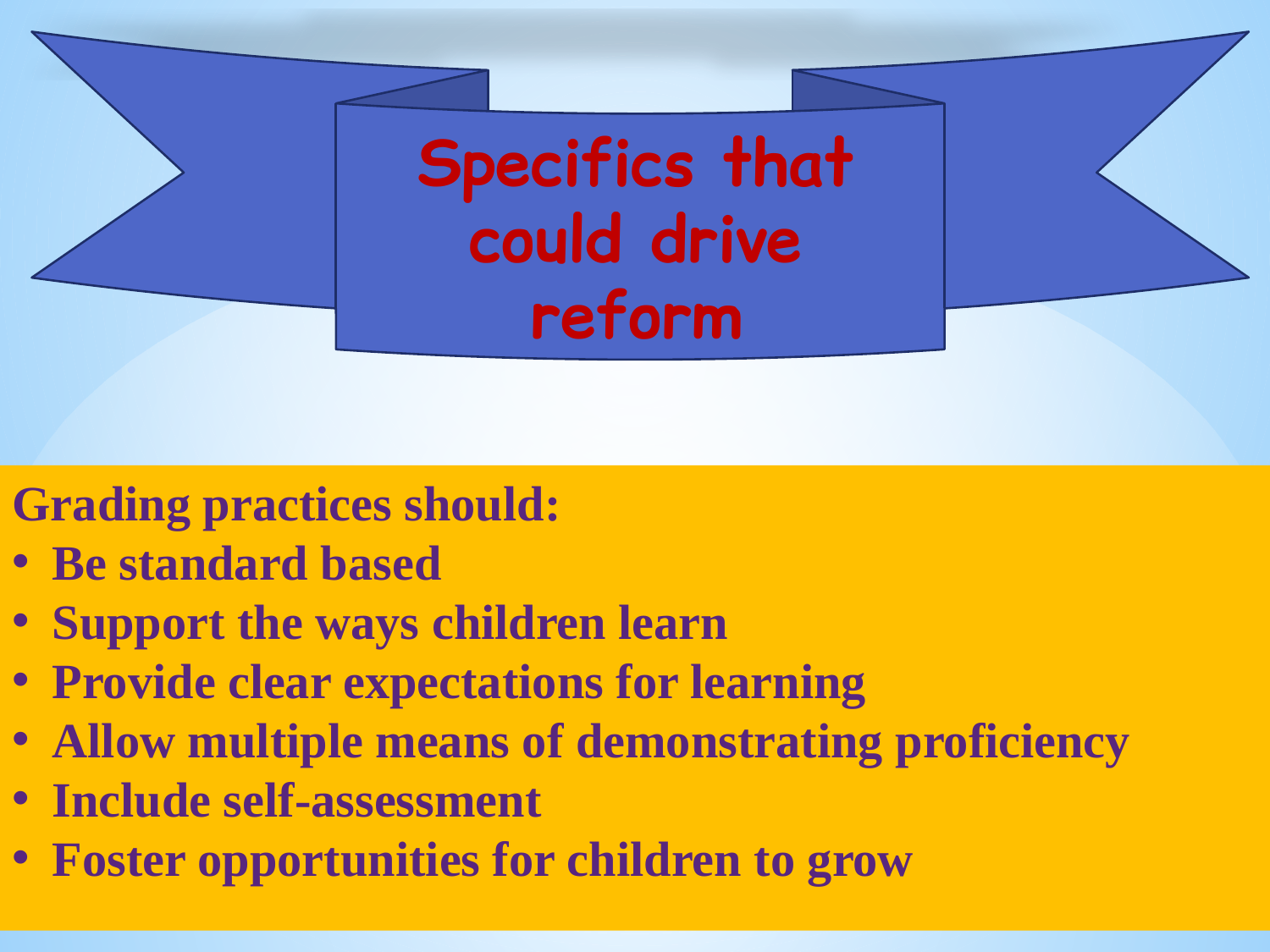

Specifics that could drive reform
Grading practices should:
Be standard based
Support the ways children learn
Provide clear expectations for learning
Allow multiple means of demonstrating proficiency
Include self-assessment
Foster opportunities for children to grow